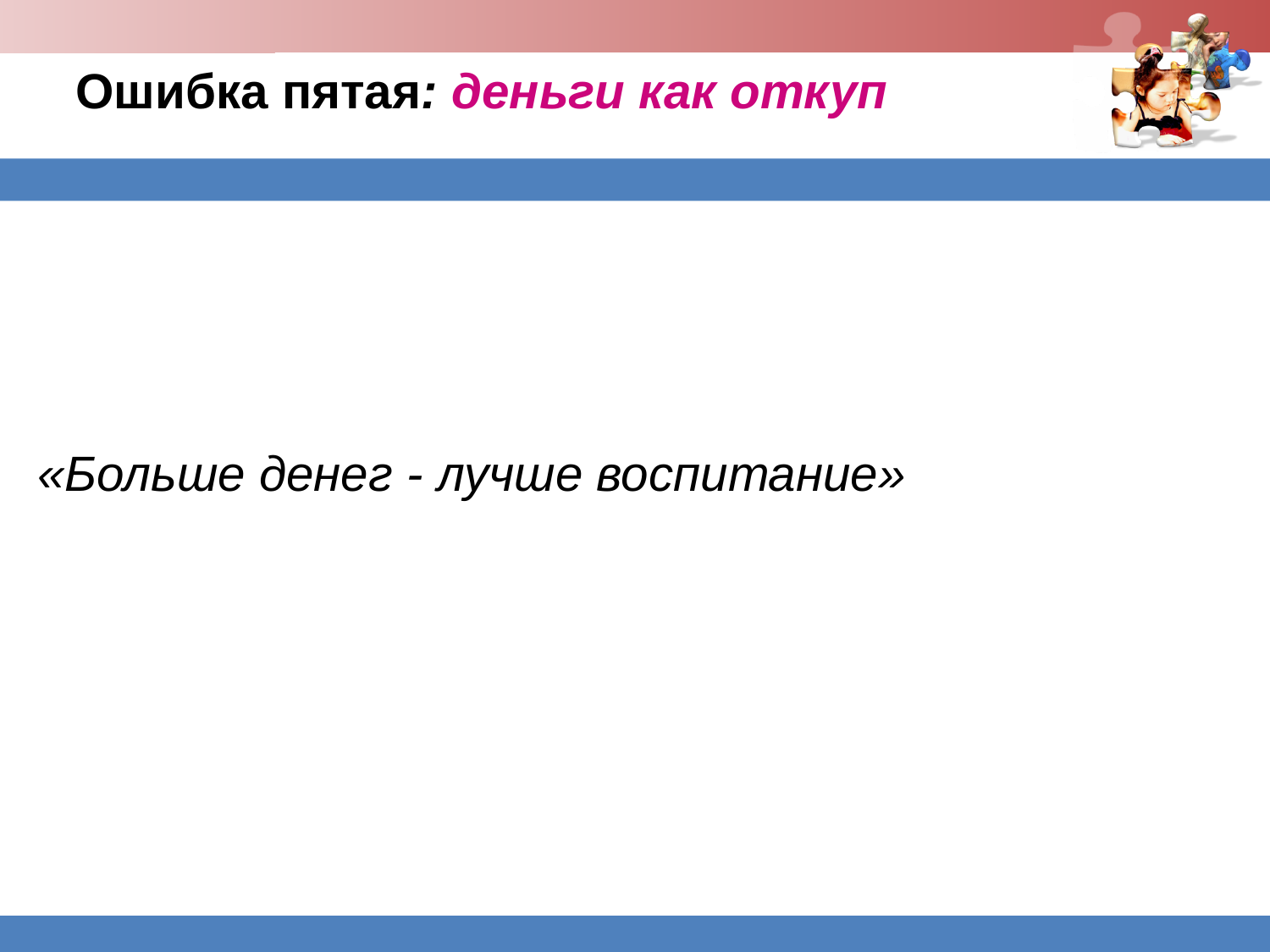

Ошибка пятая: деньги как откуп
«Больше денег - лучше воспитание»